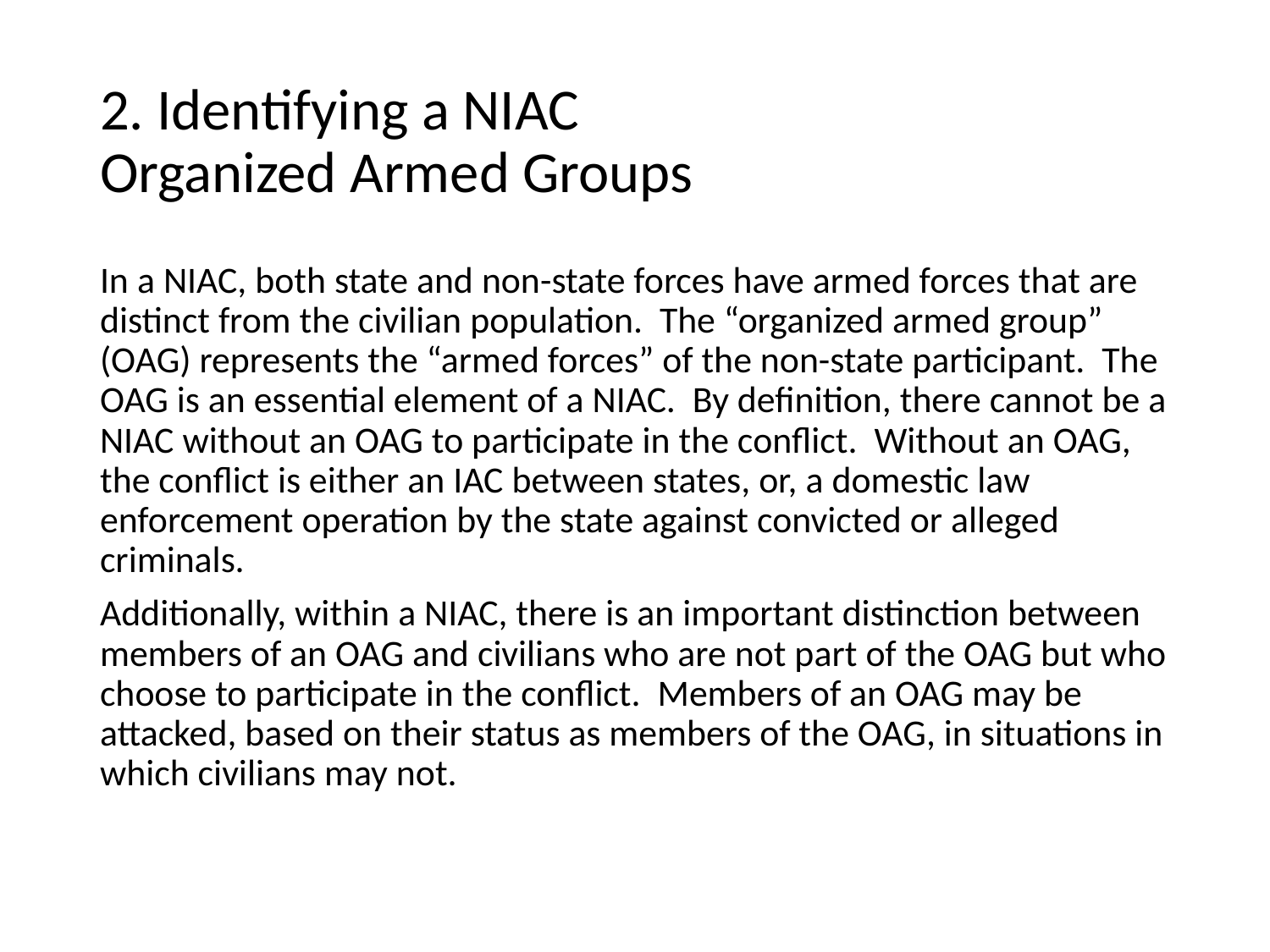

# 2. Identifying a NIAC Organized Armed Groups
In a NIAC, both state and non-state forces have armed forces that are distinct from the civilian population.  The “organized armed group” (OAG) represents the “armed forces” of the non-state participant.  The OAG is an essential element of a NIAC.  By definition, there cannot be a NIAC without an OAG to participate in the conflict.  Without an OAG, the conflict is either an IAC between states, or, a domestic law enforcement operation by the state against convicted or alleged criminals.
Additionally, within a NIAC, there is an important distinction between members of an OAG and civilians who are not part of the OAG but who choose to participate in the conflict.  Members of an OAG may be attacked, based on their status as members of the OAG, in situations in which civilians may not.